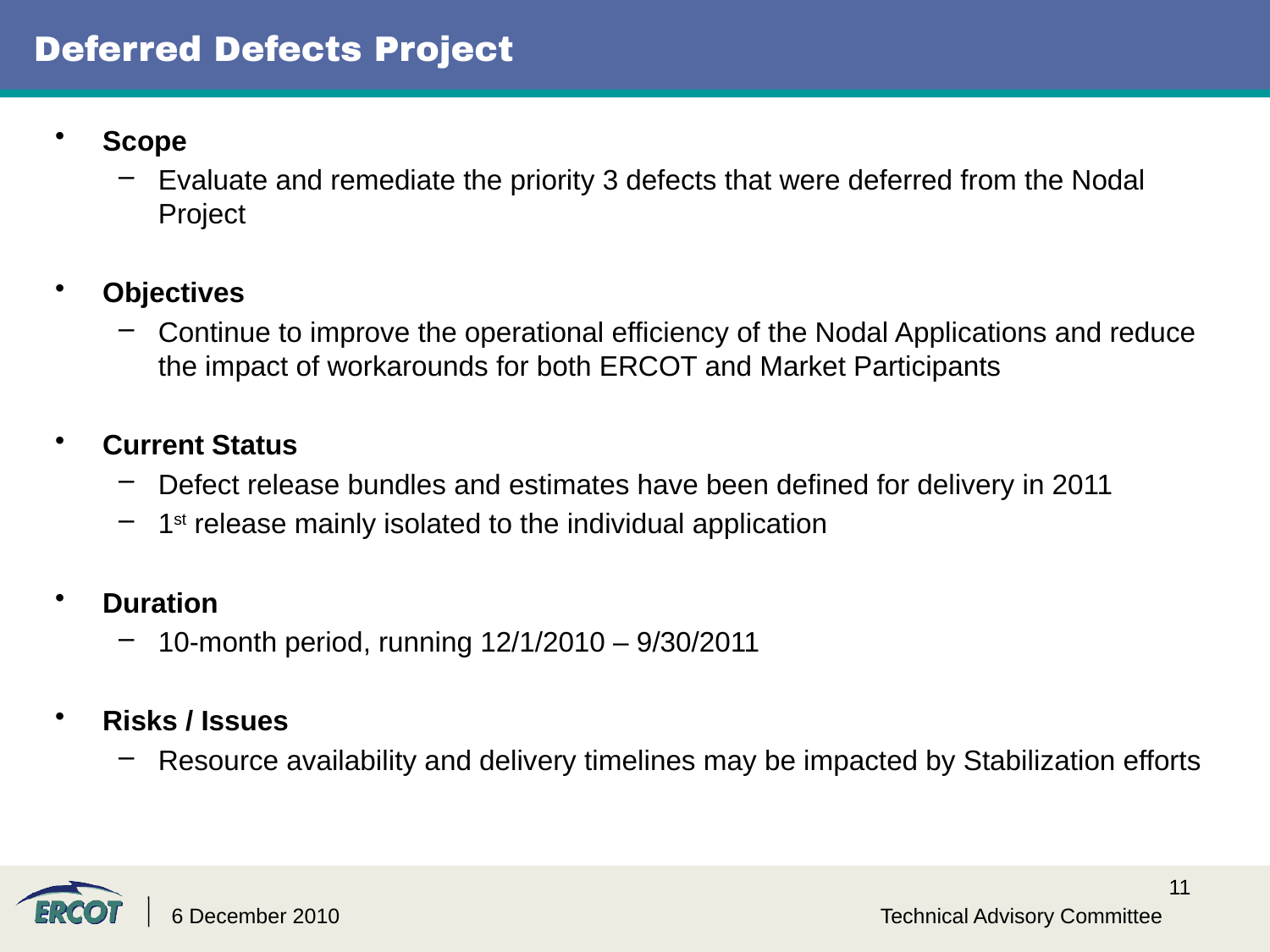

# Deferred Defects Project
Scope
Evaluate and remediate the priority 3 defects that were deferred from the Nodal Project

Objectives
Continue to improve the operational efficiency of the Nodal Applications and reduce the impact of workarounds for both ERCOT and Market Participants

Current Status
Defect release bundles and estimates have been defined for delivery in 2011
1st release mainly isolated to the individual application

Duration
10-month period, running 12/1/2010 – 9/30/2011

Risks / Issues
Resource availability and delivery timelines may be impacted by Stabilization efforts
6 December 2010
Technical Advisory Committee